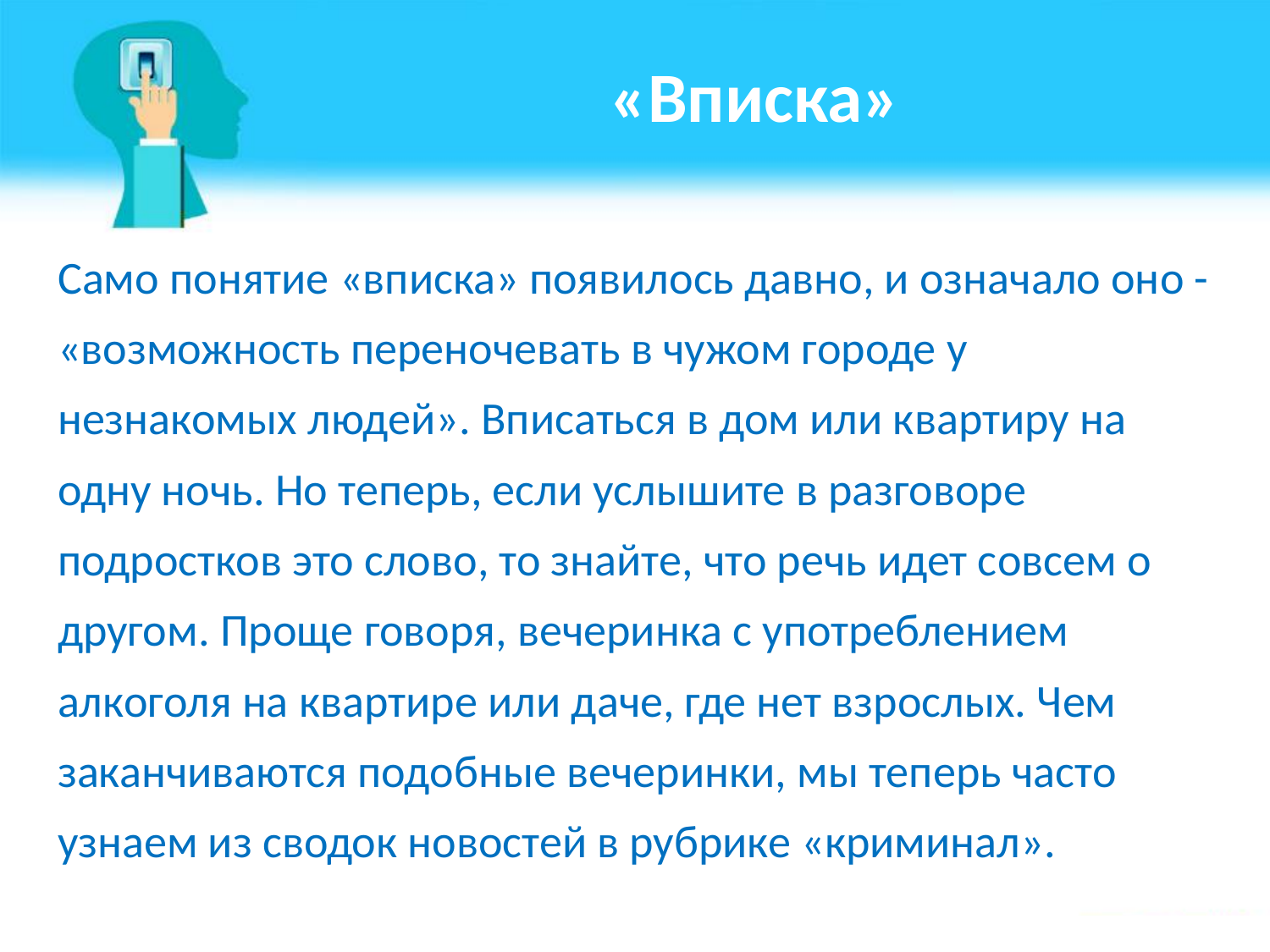

# «Вписка»
Само понятие «вписка» появилось давно, и означало оно - «возможность переночевать в чужом городе у незнакомых людей». Вписаться в дом или квартиру на одну ночь. Но теперь, если услышите в разговоре подростков это слово, то знайте, что речь идет совсем о другом. Проще говоря, вечеринка с употреблением алкоголя на квартире или даче, где нет взрослых. Чем заканчиваются подобные вечеринки, мы теперь часто узнаем из сводок новостей в рубрике «криминал».